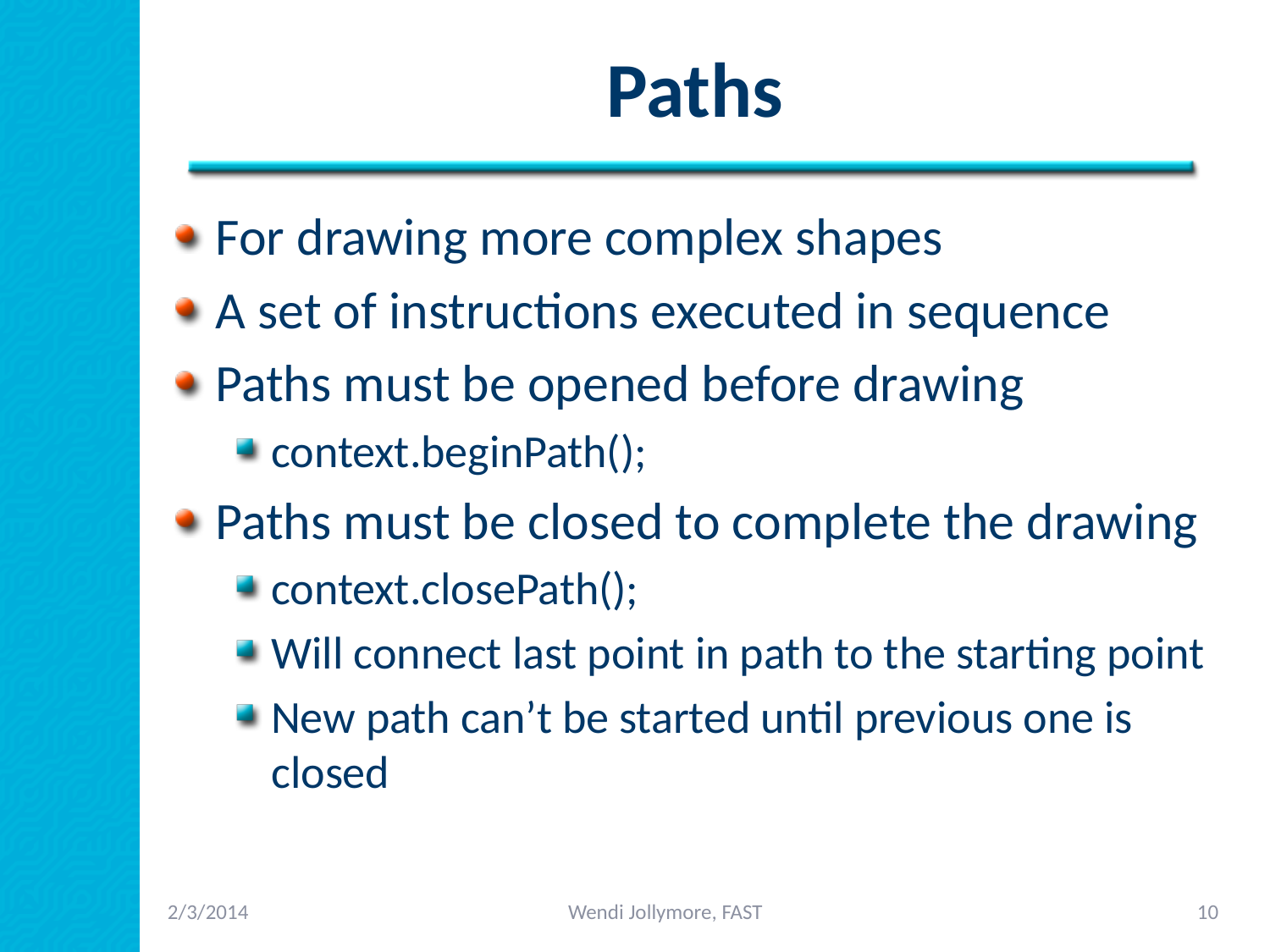

# Paths
For drawing more complex shapes
A set of instructions executed in sequence
Paths must be opened before drawing
context.beginPath();
Paths must be closed to complete the drawing
context.closePath();
Will connect last point in path to the starting point
New path can’t be started until previous one is closed
2/3/2014
Wendi Jollymore, FAST
10